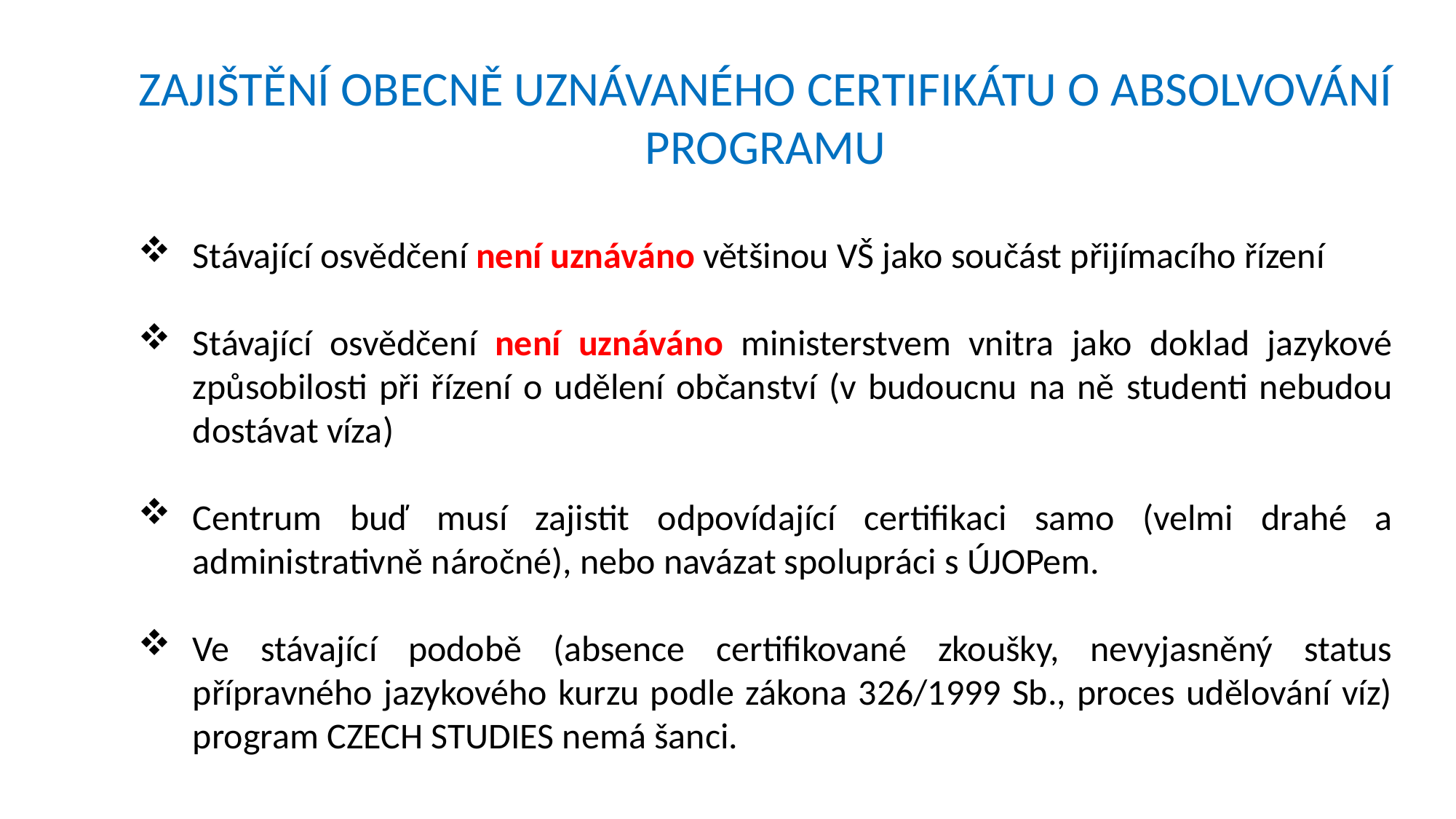

ZAJIŠTĚNÍ OBECNĚ UZNÁVANÉHO CERTIFIKÁTU O ABSOLVOVÁNÍ PROGRAMU

Stávající osvědčení není uznáváno většinou VŠ jako součást přijímacího řízení

Stávající osvědčení není uznáváno ministerstvem vnitra jako doklad jazykové způsobilosti při řízení o udělení občanství (v budoucnu na ně studenti nebudou dostávat víza)

Centrum buď musí zajistit odpovídající certifikaci samo (velmi drahé a administrativně náročné), nebo navázat spolupráci s ÚJOPem.

Ve stávající podobě (absence certifikované zkoušky, nevyjasněný status přípravného jazykového kurzu podle zákona 326/1999 Sb., proces udělování víz) program CZECH STUDIES nemá šanci.